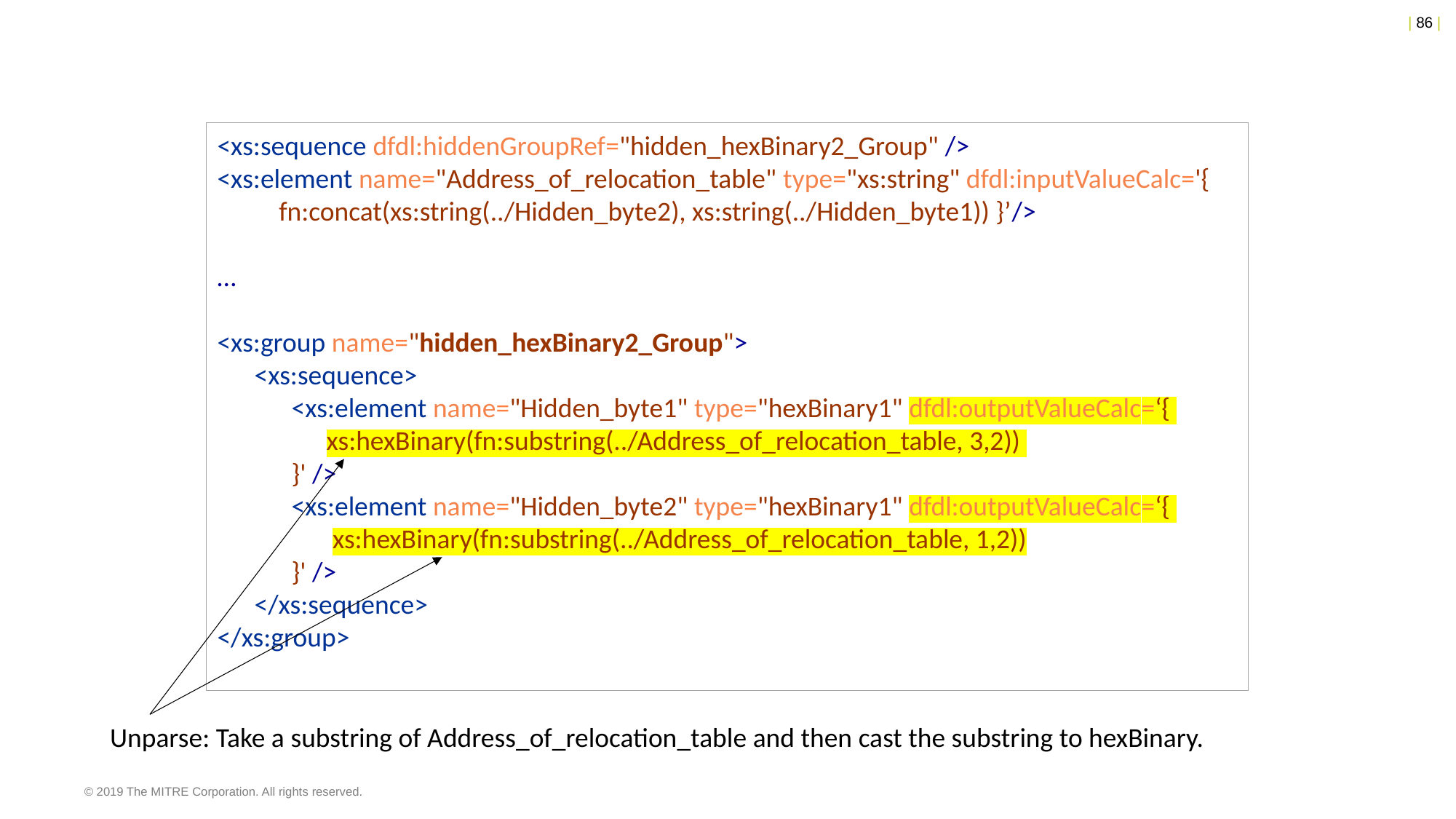

<xs:sequence dfdl:hiddenGroupRef="hidden_hexBinary2_Group" />
<xs:element name="Address_of_relocation_table" type="xs:string" dfdl:inputValueCalc='{
          fn:concat(xs:string(../Hidden_byte2), xs:string(../Hidden_byte1)) }’/>

…

<xs:group name="hidden_hexBinary2_Group">
      <xs:sequence>
            <xs:element name="Hidden_byte1" type="hexBinary1" dfdl:outputValueCalc=‘{
        	xs:hexBinary(fn:substring(../Address_of_relocation_table, 3,2))
            }' />
            <xs:element name="Hidden_byte2" type="hexBinary1" dfdl:outputValueCalc=‘{
	 xs:hexBinary(fn:substring(../Address_of_relocation_table, 1,2))
            }' />
      </xs:sequence>
</xs:group>

Unparse: Take a substring of Address_of_relocation_table and then cast the substring to hexBinary.
© 2019 The MITRE Corporation. All rights reserved.